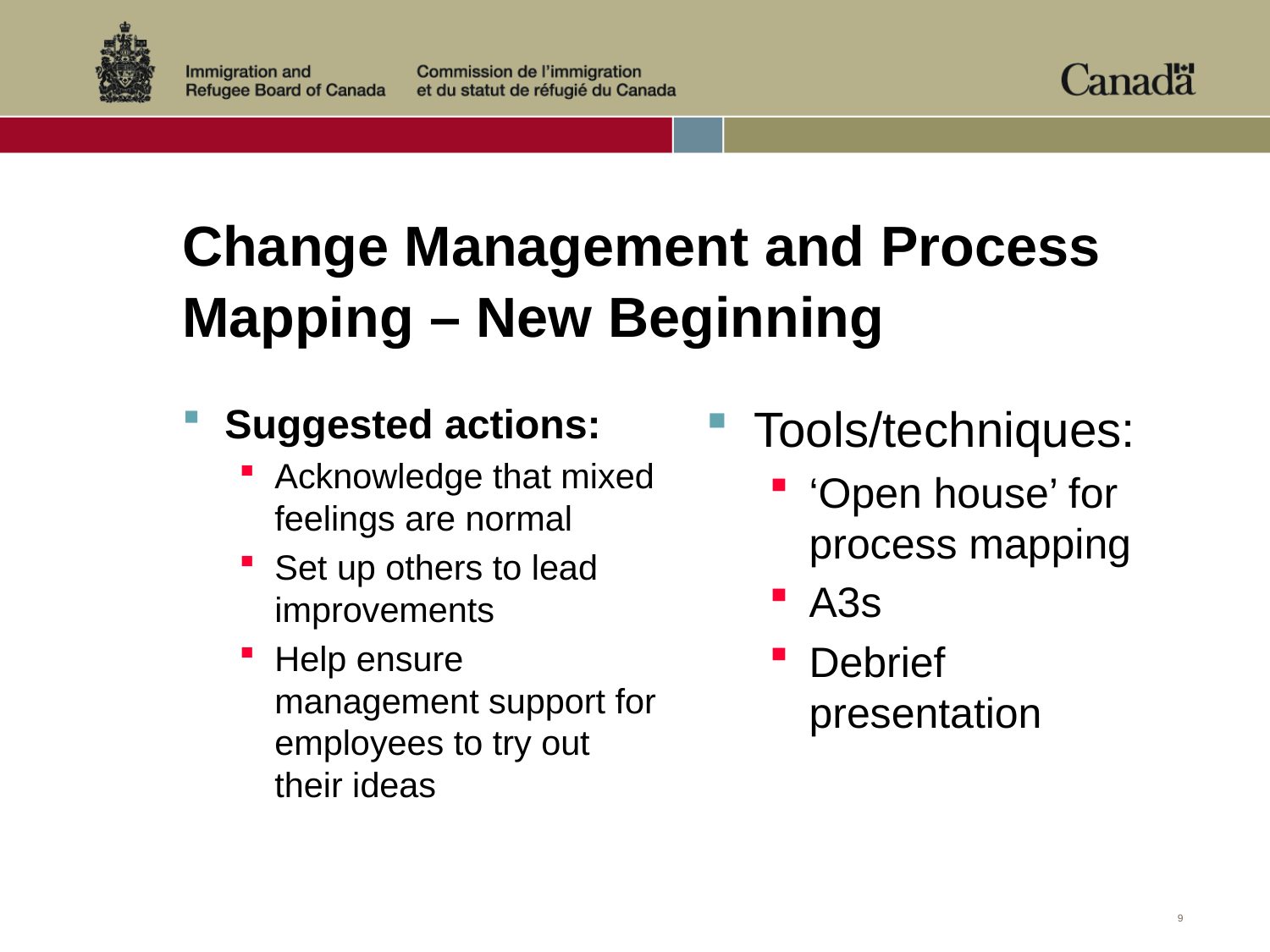

# Change Management and Process Mapping – New Beginning
Suggested actions:
Acknowledge that mixed feelings are normal
Set up others to lead improvements
Help ensure management support for employees to try out their ideas

Tools/techniques:
‘Open house’ for process mapping
A3s
Debrief presentation
9